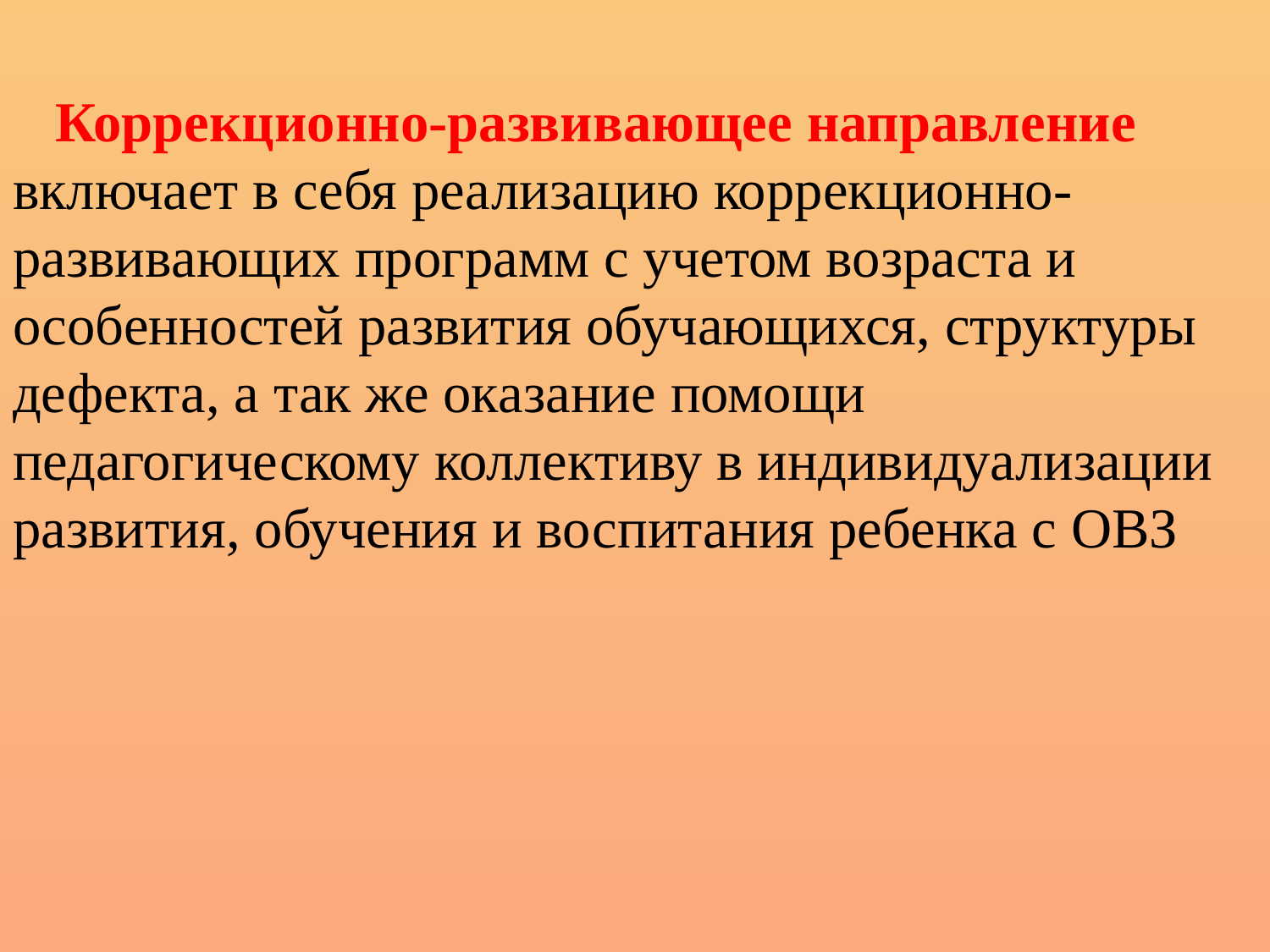

Коррекционно-развивающее направление включает в себя реализацию коррекционно-развивающих программ с учетом возраста и особенностей развития обучающихся, структуры дефекта, а так же оказание помощи педагогическому коллективу в индивидуализации развития, обучения и воспитания ребенка с ОВЗ
#